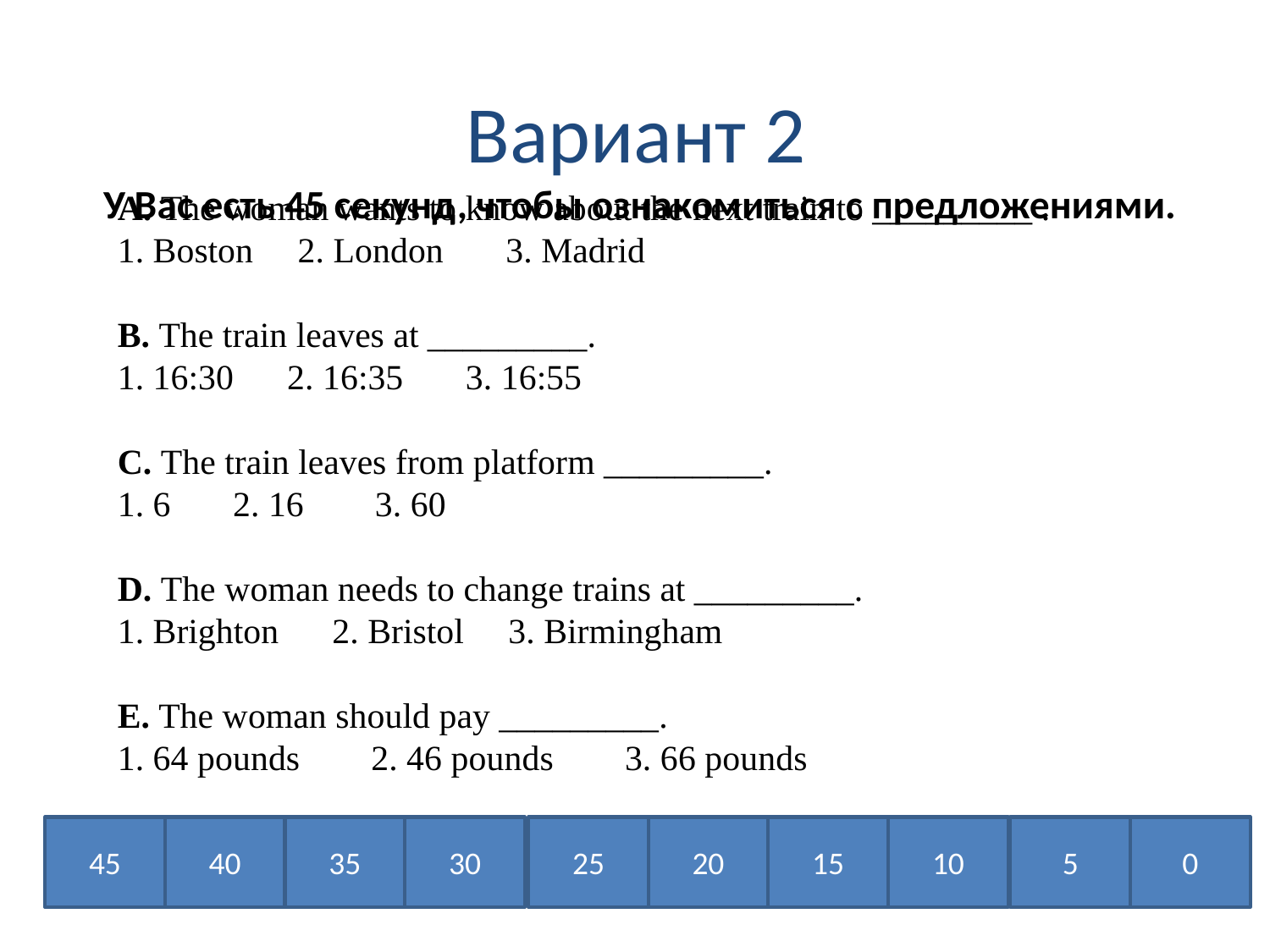

Вариант 2
 У Вас есть 45 секунд, чтобы ознакомиться с предложениями.

А. The woman wants to know about the next train to _________ .
1. Boston     2. London       3. Madrid

B. The train leaves at _________.
1. 16:30      2. 16:35       3. 16:55

C. The train leaves from platform _________.
1. 6       2. 16        3. 60

D. The woman needs to change trains at _________.
1. Brighton      2. Bristol     3. Birmingham

E. The woman should pay _________.
1. 64 pounds        2. 46 pounds        3. 66 pounds
45
40
35
30
25
20
15
10
5
0